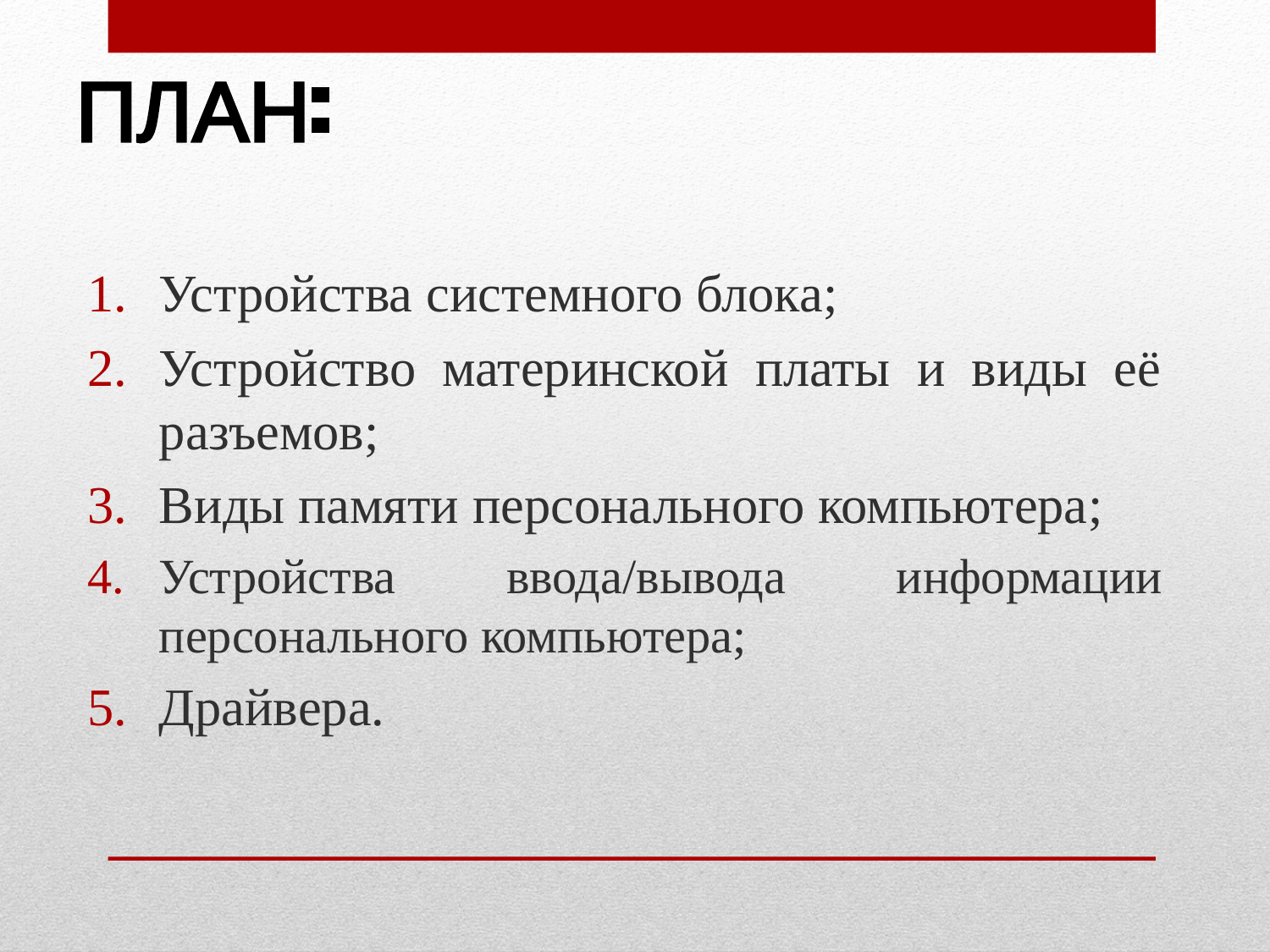

План:
Устройства системного блока;
Устройство материнской платы и виды её разъемов;
Виды памяти персонального компьютера;
Устройства ввода/вывода информации персонального компьютера;
Драйвера.